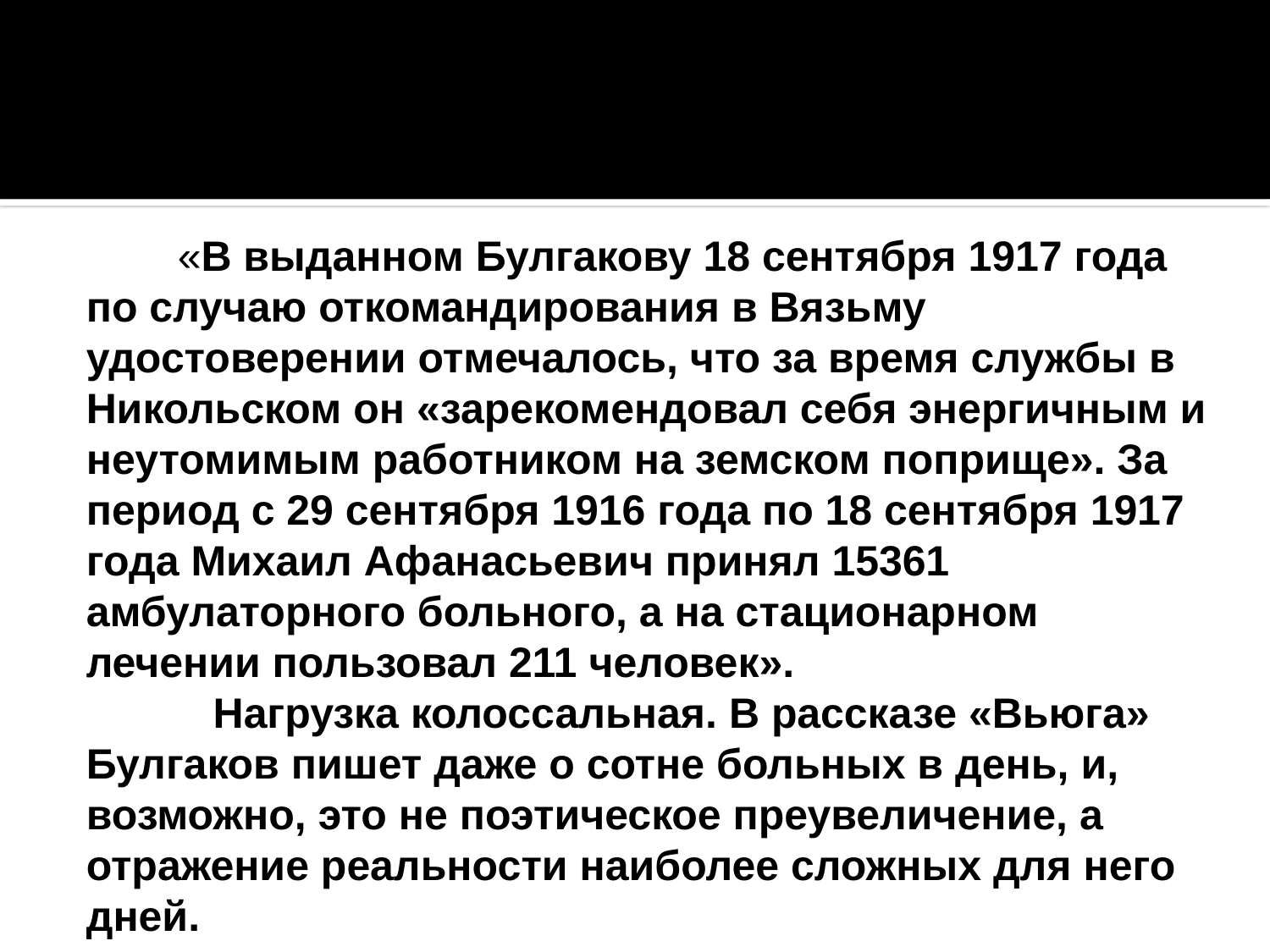

«В выданном Булгакову 18 сентября 1917 года по случаю откомандирования в Вязьму удостоверении отмечалось, что за время службы в Никольском он «зарекомендовал себя энергичным и неутомимым работником на земском поприще». За период с 29 сентября 1916 года по 18 сентября 1917 года Михаил Афанасьевич принял 15361 амбулаторного больного, а на стационарном лечении пользовал 211 человек».
              Нагрузка колоссальная. В рассказе «Вьюга» Булгаков пишет даже о сотне больных в день, и, возможно, это не поэтическое преувеличение, а отражение реальности наиболее сложных для него дней.